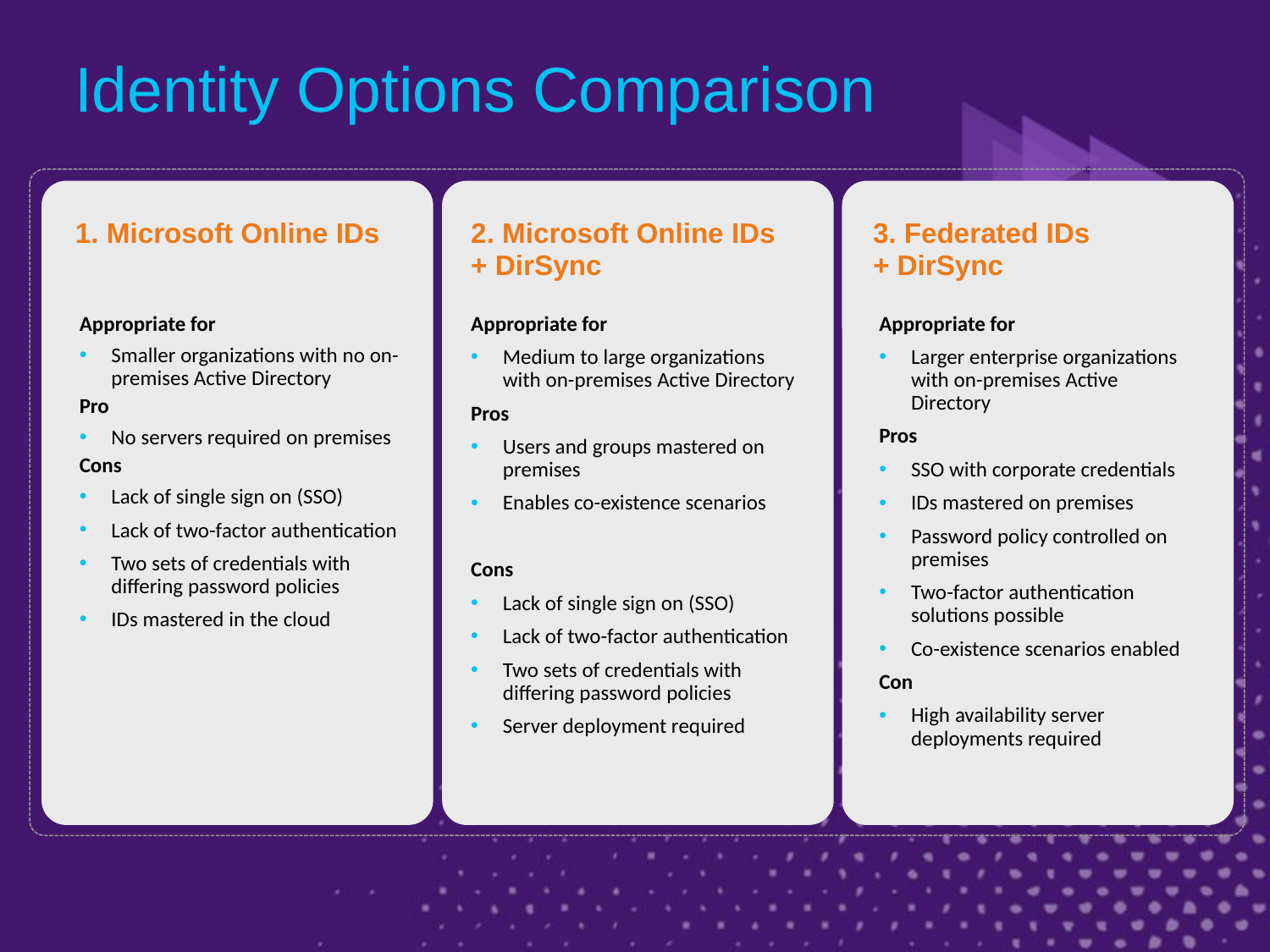

# Identity Options Comparison

1. Microsoft Online IDs
Appropriate for
Smaller organizations with no on-premises Active Directory
Pro
No servers required on premises
Cons
Lack of single sign on (SSO)
Lack of two-factor authentication
Two sets of credentials with differing password policies
IDs mastered in the cloud

2. Microsoft Online IDs
+ DirSync
Appropriate for
Medium to large organizations with on-premises Active Directory
Pros
Users and groups mastered on premises
Enables co-existence scenarios

Cons
Lack of single sign on (SSO)
Lack of two-factor authentication
Two sets of credentials with differing password policies
Server deployment required

3. Federated IDs
+ DirSync
Appropriate for
Larger enterprise organizations with on-premises Active Directory
Pros
SSO with corporate credentials
IDs mastered on premises
Password policy controlled on premises
Two-factor authentication solutions possible
Co-existence scenarios enabled
Con
High availability server deployments required